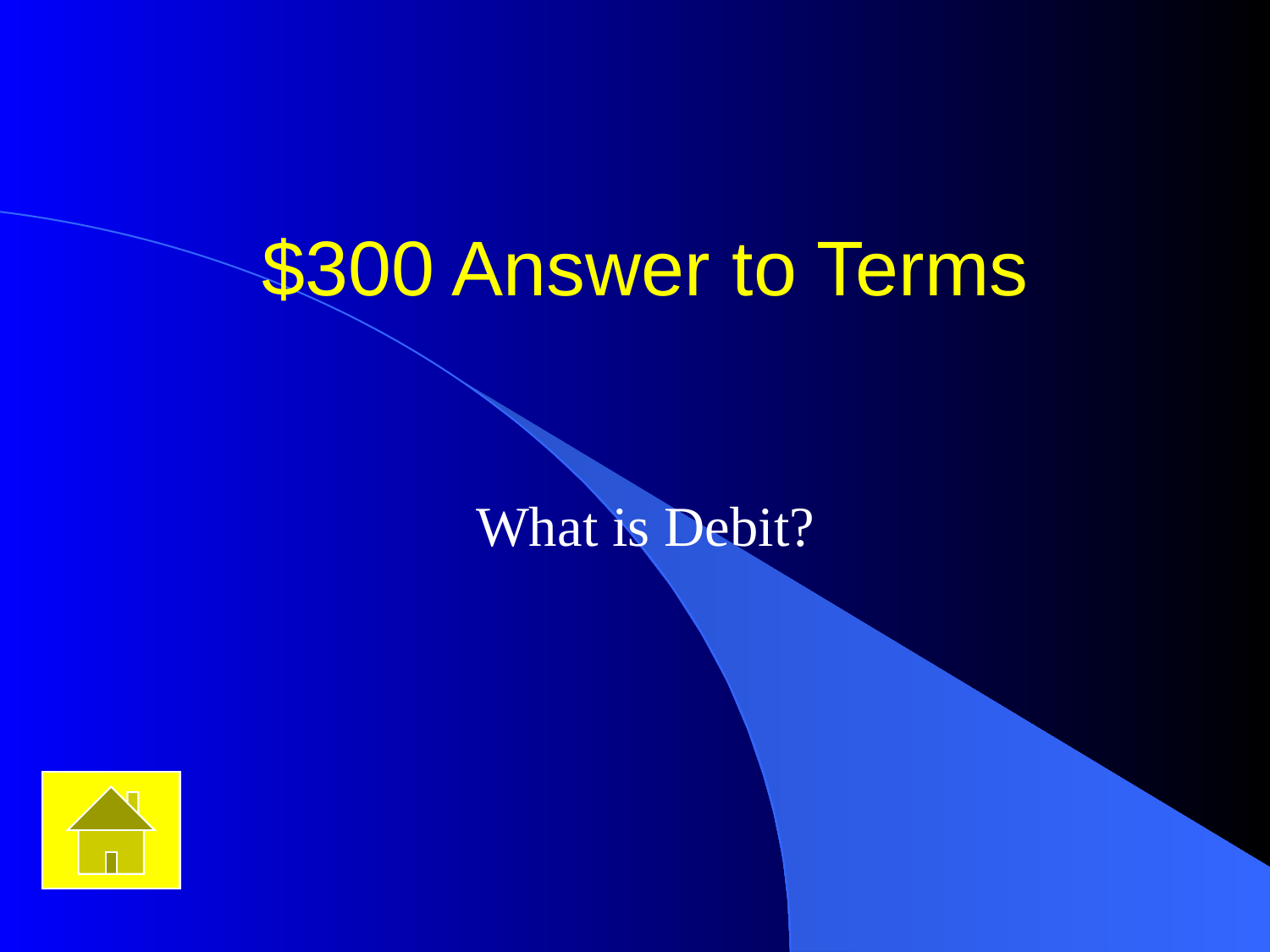

# $300 Answer to Terms
What is Debit?